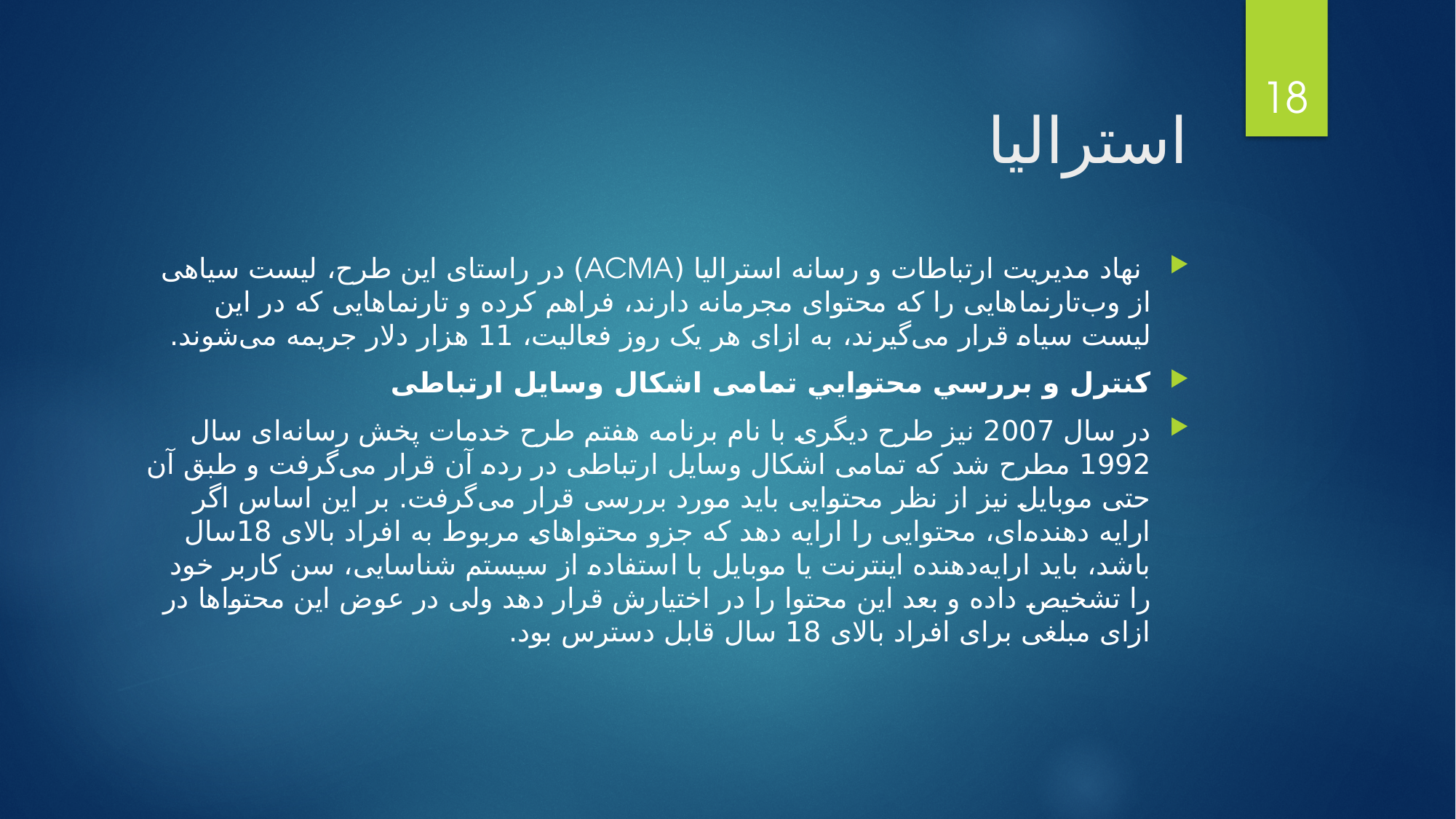

18
استرالیا
 نهاد مدیریت ارتباطات و رسانه استرالیا (ACMA) در راستای این طرح، لیست سیاهی از وب‌تارنما‌هایی را که محتوای مجرمانه دارند، فراهم کرده‌ و تارنما‌هایی که در این لیست سیاه قرار می‌گیرند،‌ به ازای هر یک روز فعالیت، 11 هزار دلار جریمه می‌شوند.
كنترل و بررسي محتوايي تمامی اشکال وسایل ارتباطی
در سال 2007 نیز طرح دیگری با نام برنامه هفتم طرح خدمات پخش رسانه‌ای سال 1992 مطرح شد که تمامی اشکال وسایل ارتباطی در رده آن قرار می‌گرفت و طبق آن حتی موبایل نیز از نظر محتوایی باید مورد بررسی قرار می‌گرفت. بر این اساس اگر ارایه دهنده‌ای، محتوایی را ارایه دهد که جزو محتواهای مربوط به افراد بالای 18سال باشد، باید ارایه‌دهنده اینترنت یا موبایل با استفاده از سیستم شناسایی، سن کاربر خود را تشخیص داده و بعد این محتوا را در اختیارش قرار دهد ولی در عوض این محتواها در ازای مبلغی برای افراد بالای 18 سال قابل دسترس بود.